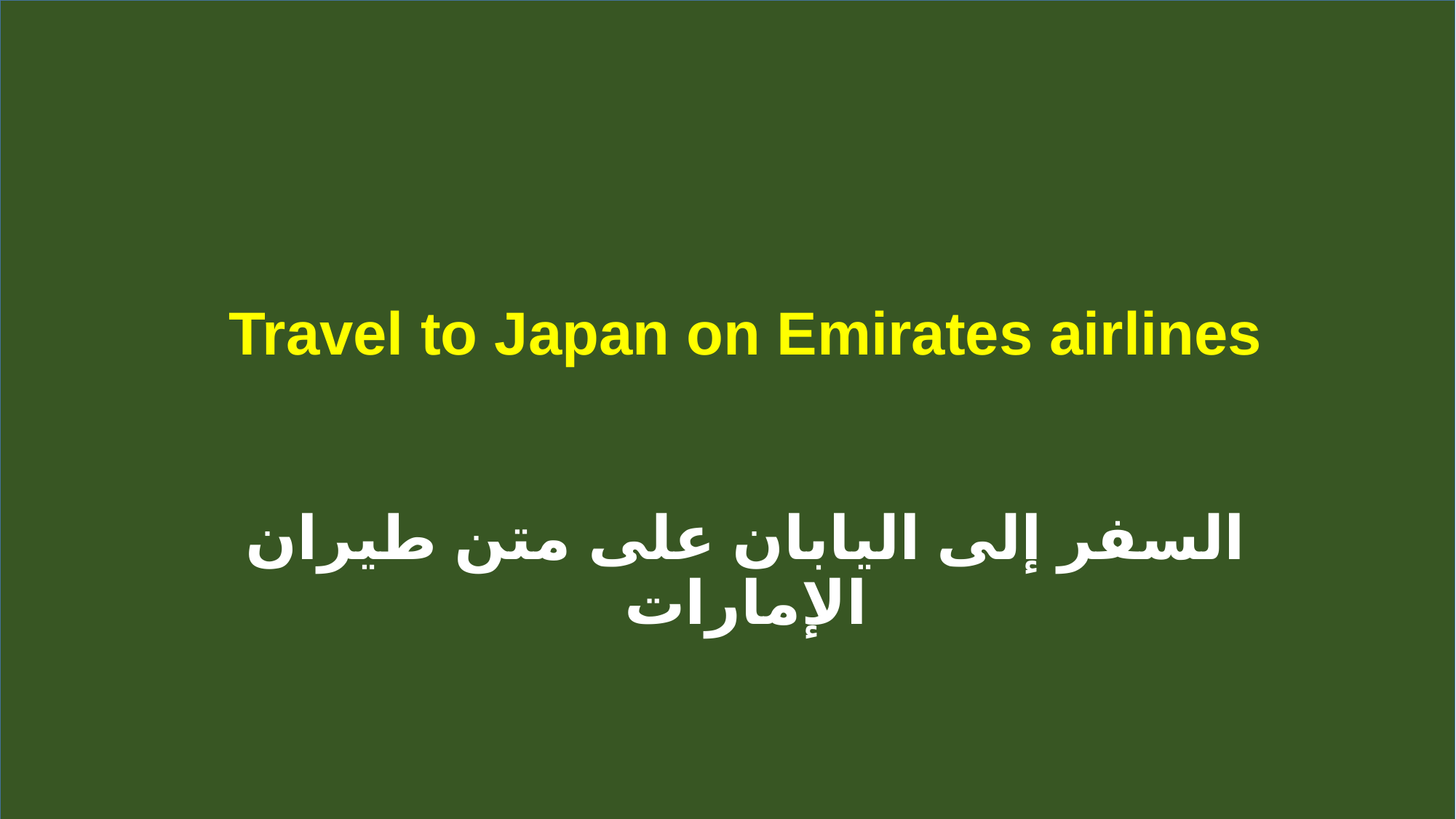

# Travel to Japan on Emirates airlines
السفر إلى اليابان على متن طيران الإمارات